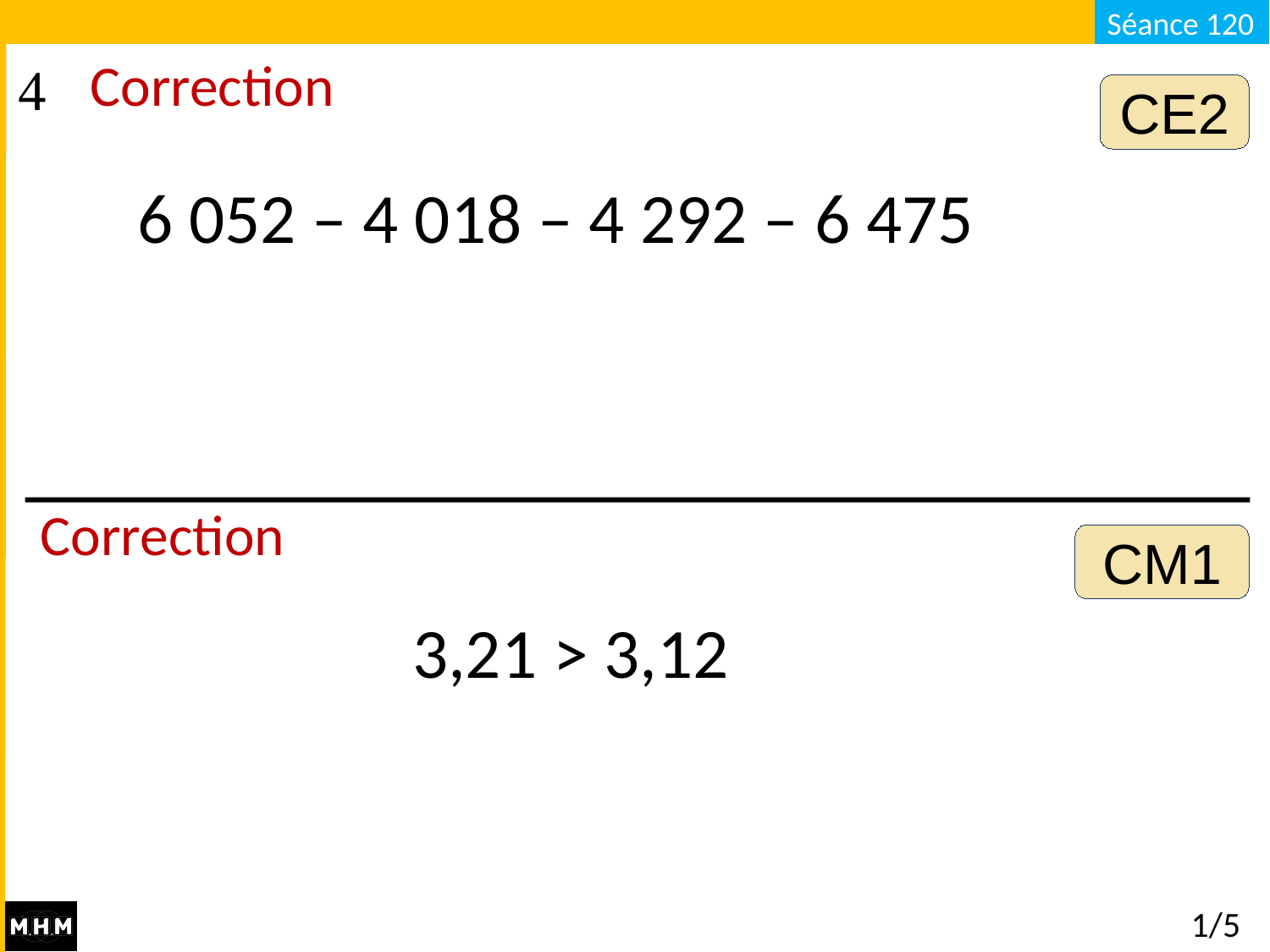

Correction
CE2
6 052 – 4 018 – 4 292 – 6 475

Correction
CM1
3,21 > 3,12
# 1/5